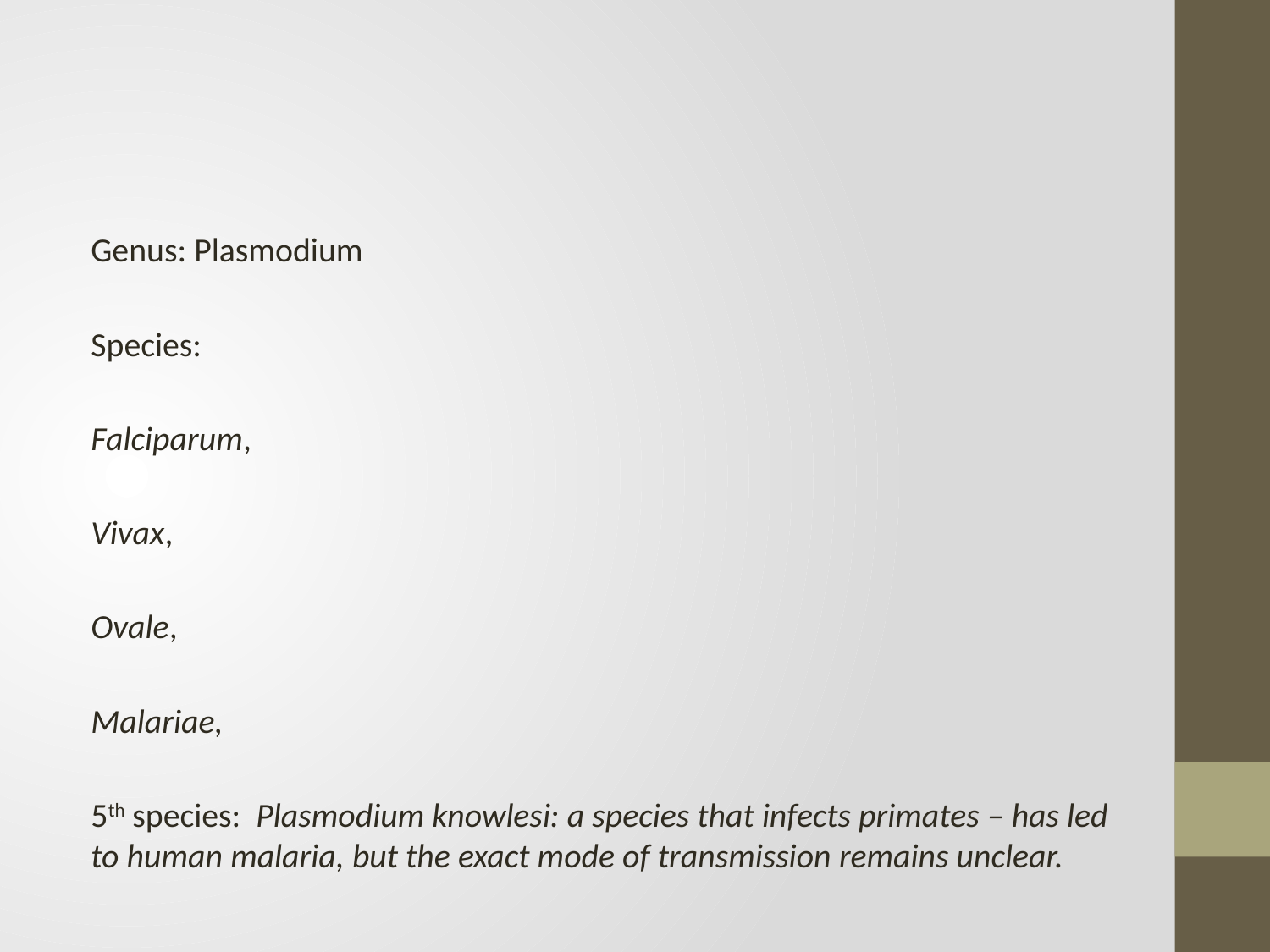

#
Genus: Plasmodium

Species:

Falciparum,

Vivax,

Ovale,

Malariae,

5th species:  Plasmodium knowlesi: a species that infects primates – has led to human malaria, but the exact mode of transmission remains unclear.